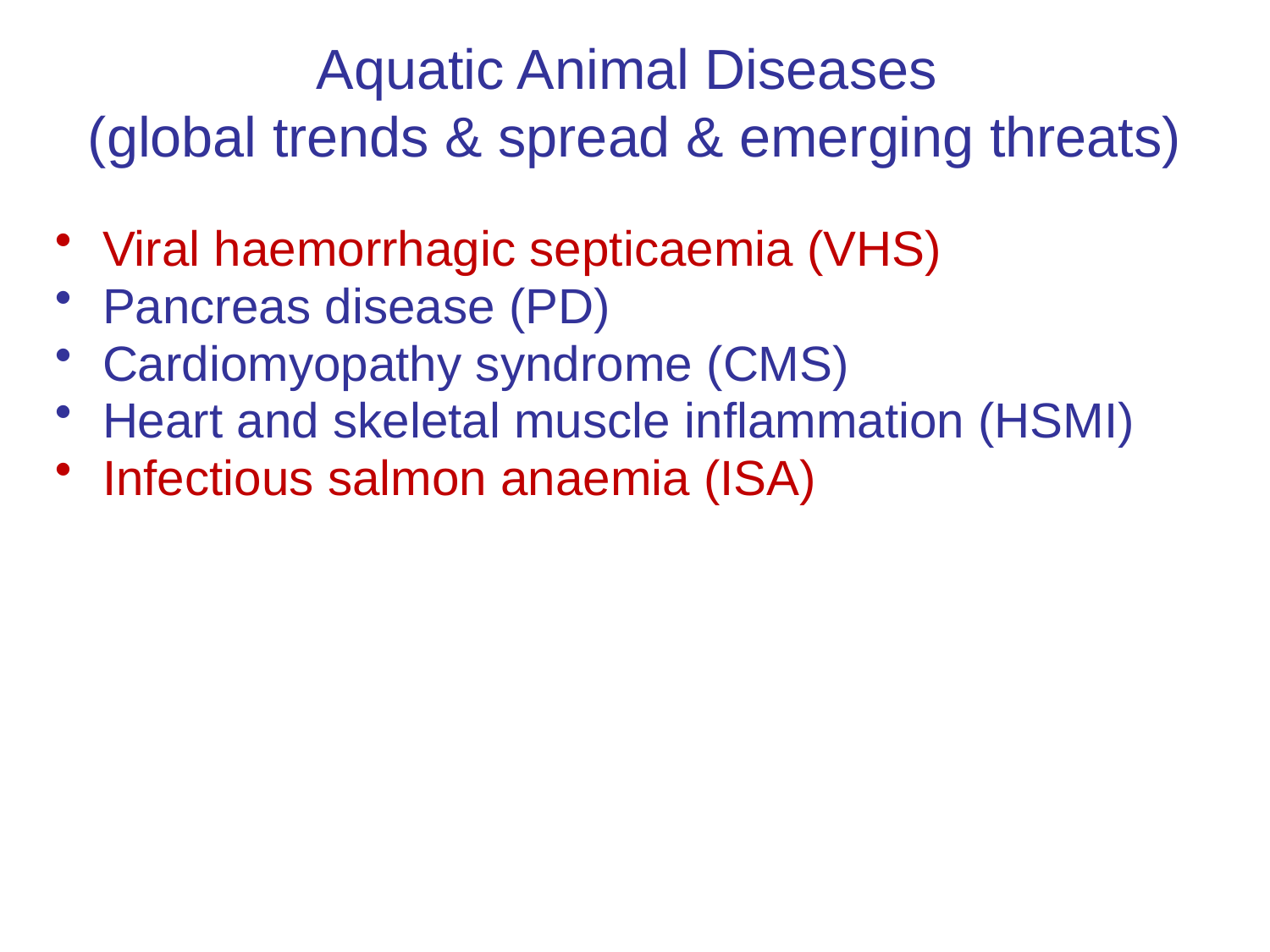

Aquatic Animal Diseases
(global trends & spread & emerging threats)
Viral haemorrhagic septicaemia (VHS)
Pancreas disease (PD)
Cardiomyopathy syndrome (CMS)
Heart and skeletal muscle inflammation (HSMI)
Infectious salmon anaemia (ISA)